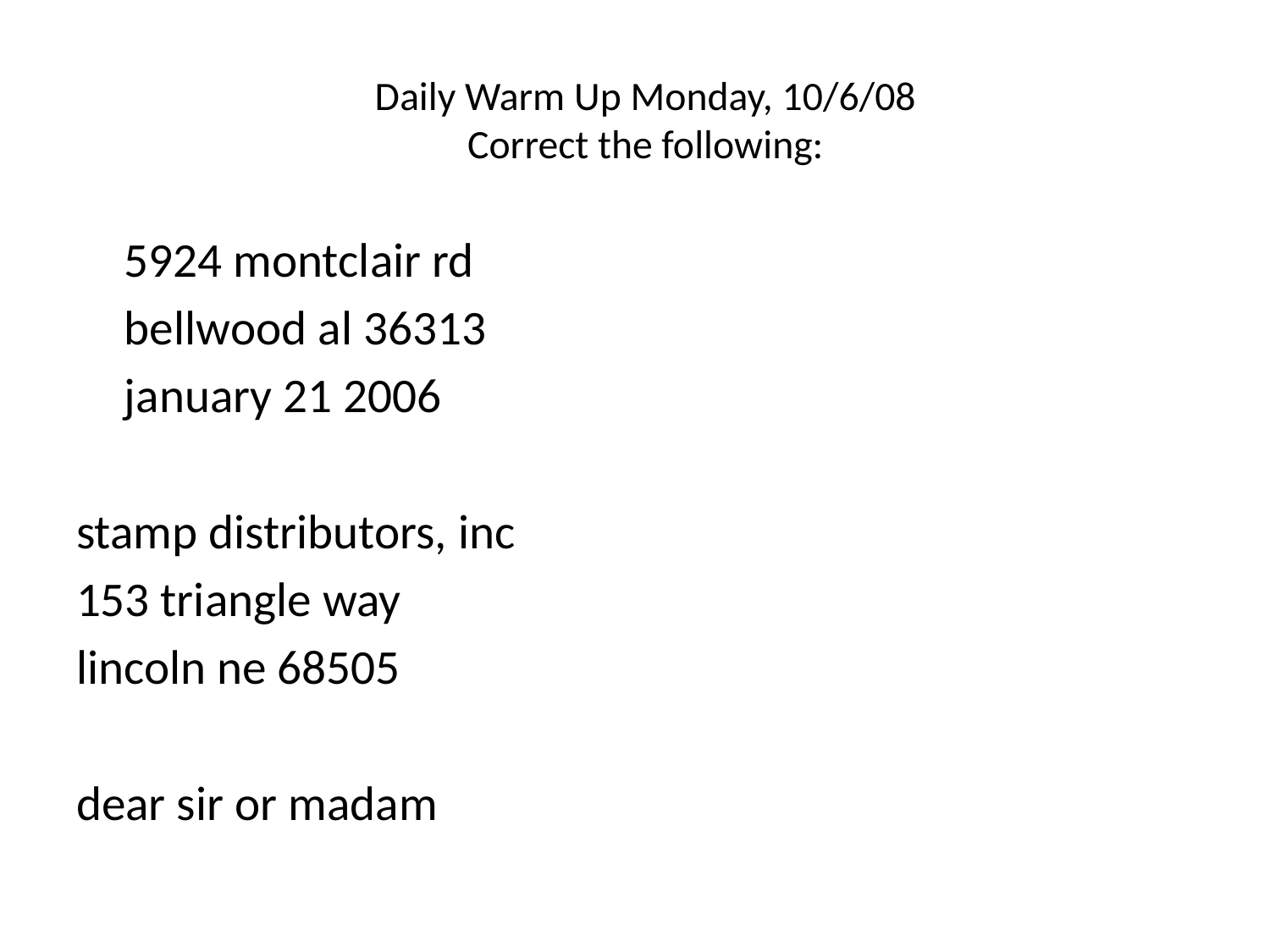

# Daily Warm Up Monday, 10/6/08 Correct the following:
							5924 montclair rd
							bellwood al 36313
							january 21 2006

stamp distributors, inc
153 triangle way
lincoln ne 68505

dear sir or madam